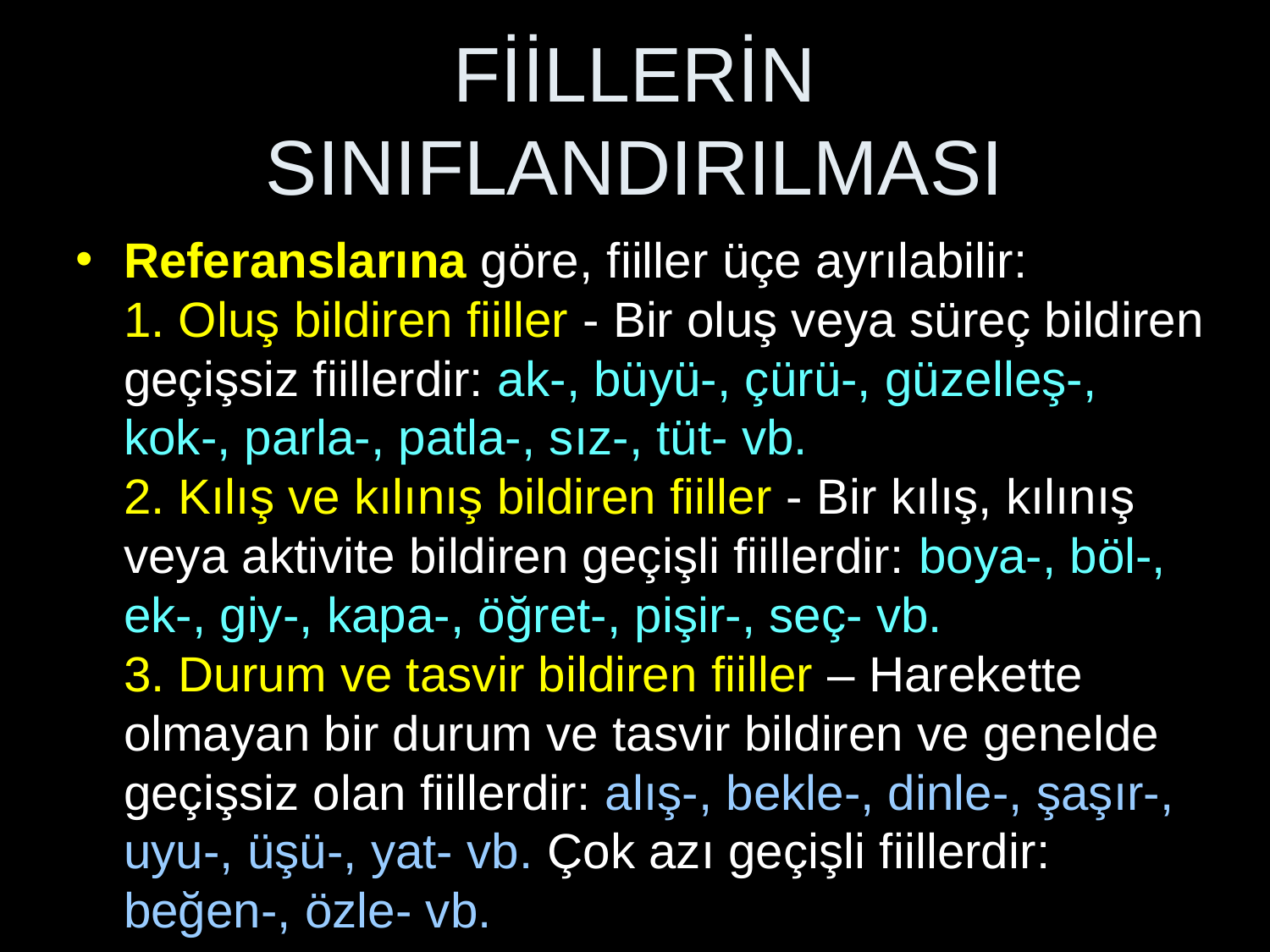

# FİİLLERİN SINIFLANDIRILMASI
Referanslarına göre, fiiller üçe ayrılabilir:
1. Oluş bildiren fiiller - Bir oluş veya süreç bildiren geçişsiz fiillerdir: аk-, büyü-, çürü-, güzelleş-, kok-, parla-, patla-, sız-, tüt- vb.
2. Kılış ve kılınış bildiren fiiller - Bir kılış, kılınış veya aktivite bildiren geçişli fiillerdir: boya-, böl-, ek-, giy-, kapa-, öğret-, pişir-, seç- vb.
3. Durum ve tasvir bildiren fiiller – Harekette olmayan bir durum ve tasvir bildiren ve genelde geçişsiz olan fiillerdir: alış-, bekle-, dinle-, şaşır-, uyu-, üşü-, yat- vb. Çok azı geçişli fiillerdir: beğen-, özle- vb.